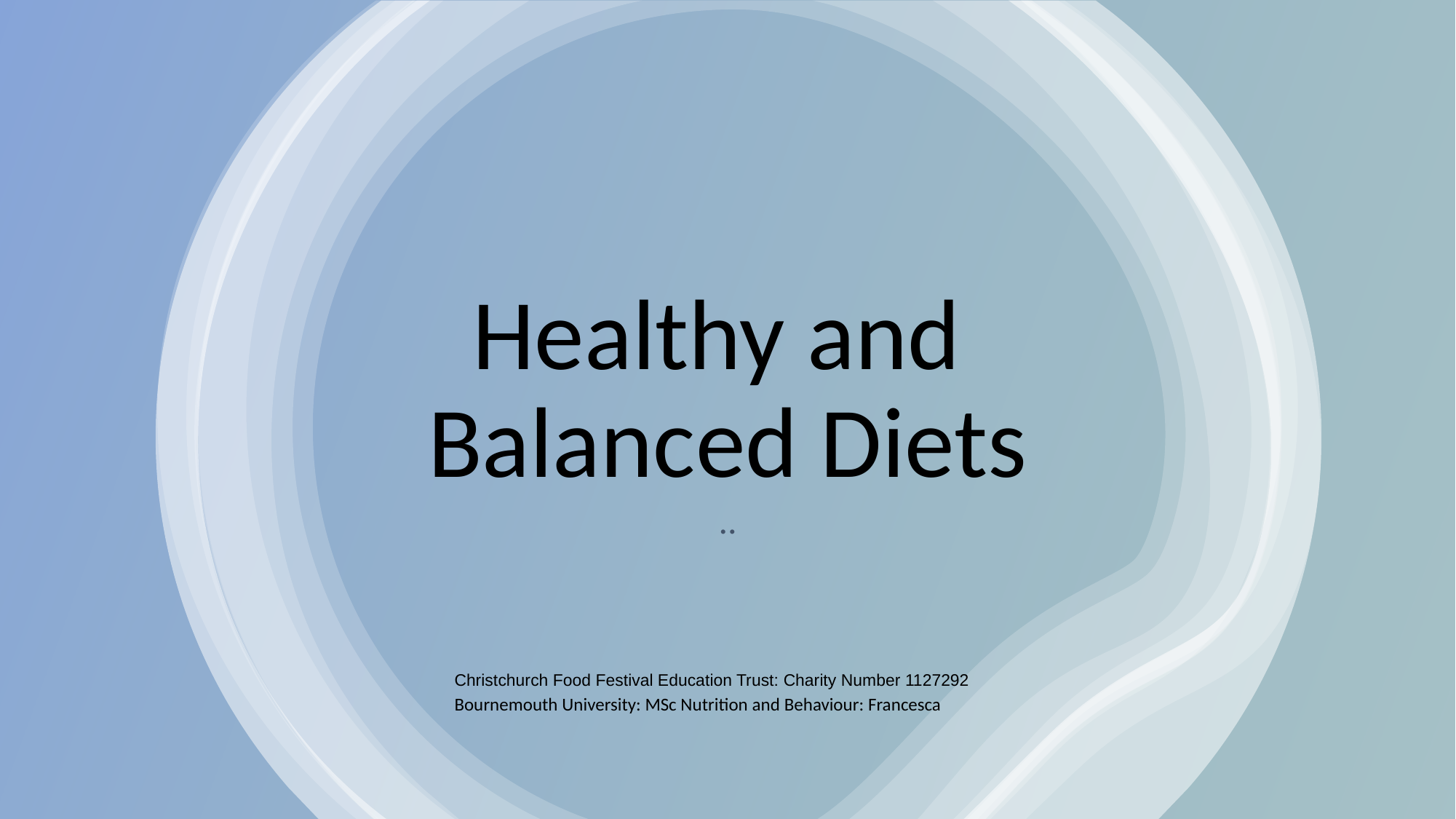

# Healthy and Balanced Diets
..

Christchurch Food Festival Education Trust: Charity Number 1127292 Bournemouth University: MSc Nutrition and Behaviour: Francesca